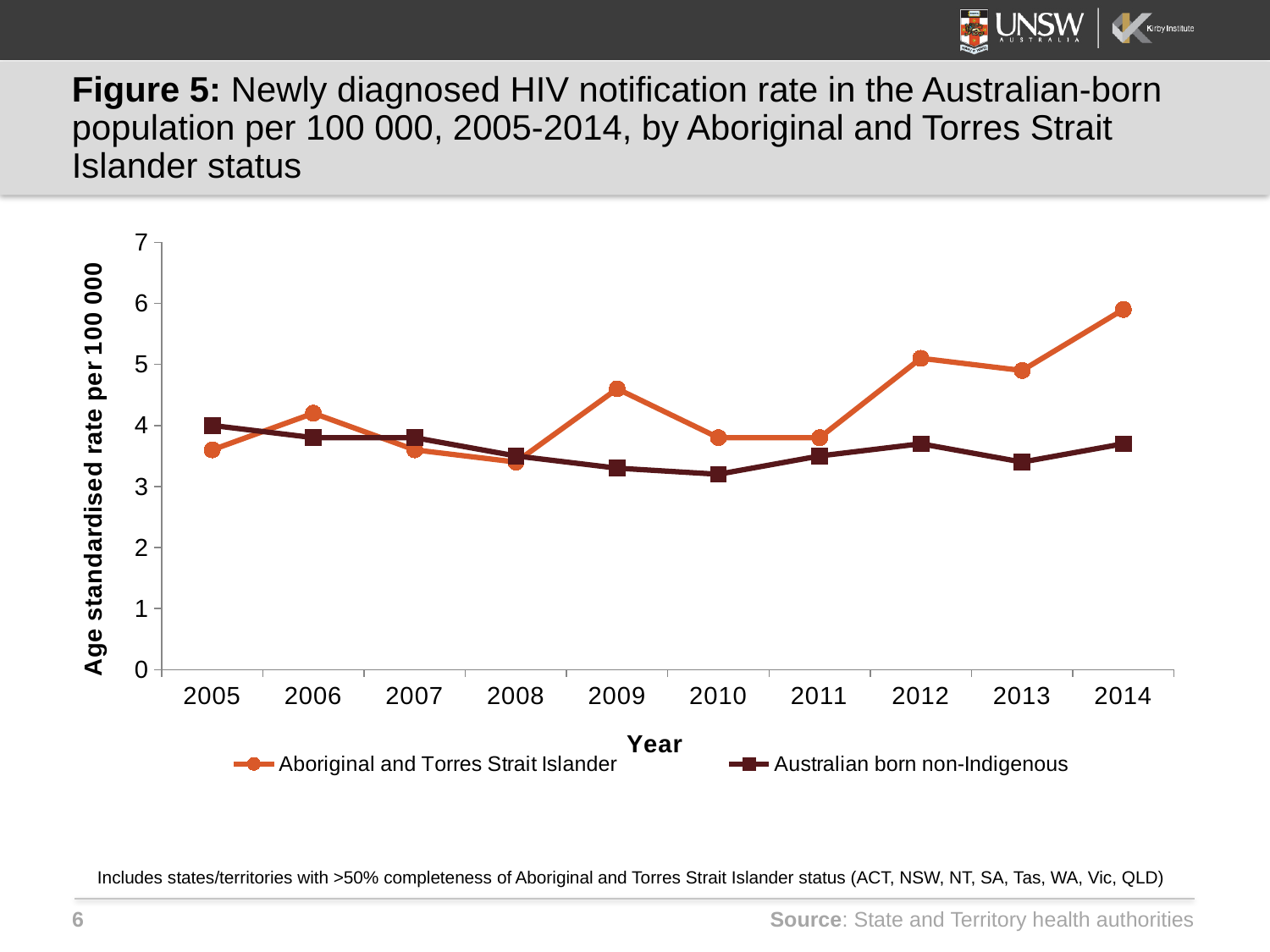

# Figure 5: Newly diagnosed HIV notification rate in the Australian‑born population per 100 000, 2005-2014, by Aboriginal and Torres Strait Islander status

### Chart

| Category | Aboriginal and Torres Strait Islander | Australian born non-Indigenous |
|---|---|---|
| 2005 | 3.6 | 4.0 |
| 2006 | 4.2 | 3.8 |
| 2007 | 3.6 | 3.8 |
| 2008 | 3.4 | 3.5 |
| 2009 | 4.6 | 3.3 |
| 2010 | 3.8 | 3.2 |
| 2011 | 3.8 | 3.5 |
| 2012 | 5.1 | 3.7 |
| 2013 | 4.9 | 3.4 |
| 2014 | 5.9 | 3.7 |
Includes states/territories with >50% completeness of Aboriginal and Torres Strait Islander status (ACT, NSW, NT, SA, Tas, WA, Vic, QLD)
Source: State and Territory health authorities

6